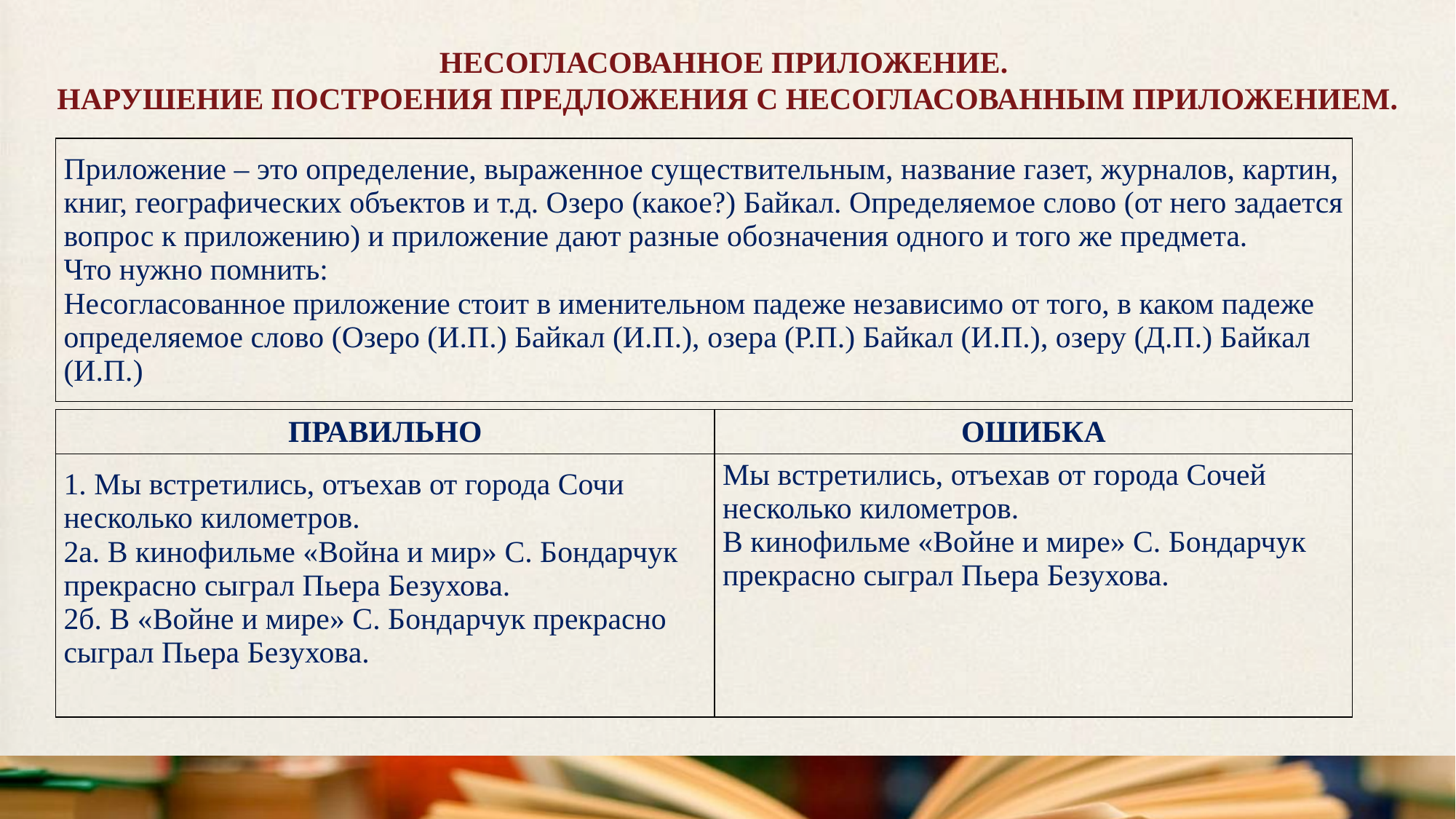

НЕСОГЛАСОВАННОЕ ПРИЛОЖЕНИЕ.
НАРУШЕНИЕ ПОСТРОЕНИЯ ПРЕДЛОЖЕНИЯ С НЕСОГЛАСОВАННЫМ ПРИЛОЖЕНИЕМ.
| Приложение – это определение, выраженное существительным, название газет, журналов, картин, книг, географических объектов и т.д. Озеро (какое?) Байкал. Определяемое слово (от него задается вопрос к приложению) и приложение дают разные обозначения одного и того же предмета. Что нужно помнить: Несогласованное приложение стоит в именительном падеже независимо от того, в каком падеже определяемое слово (Озеро (И.П.) Байкал (И.П.), озера (Р.П.) Байкал (И.П.), озеру (Д.П.) Байкал (И.П.) |
| --- |
| ПРАВИЛЬНО | ОШИБКА |
| --- | --- |
| 1. Мы встретились, отъехав от города Сочи несколько километров. 2а. В кинофильме «Война и мир» С. Бондарчук прекрасно сыграл Пьера Безухова. 2б. В «Войне и мире» С. Бондарчук прекрасно сыграл Пьера Безухова. | Мы встретились, отъехав от города Сочей несколько километров. В кинофильме «Войне и мире» С. Бондарчук прекрасно сыграл Пьера Безухова. |